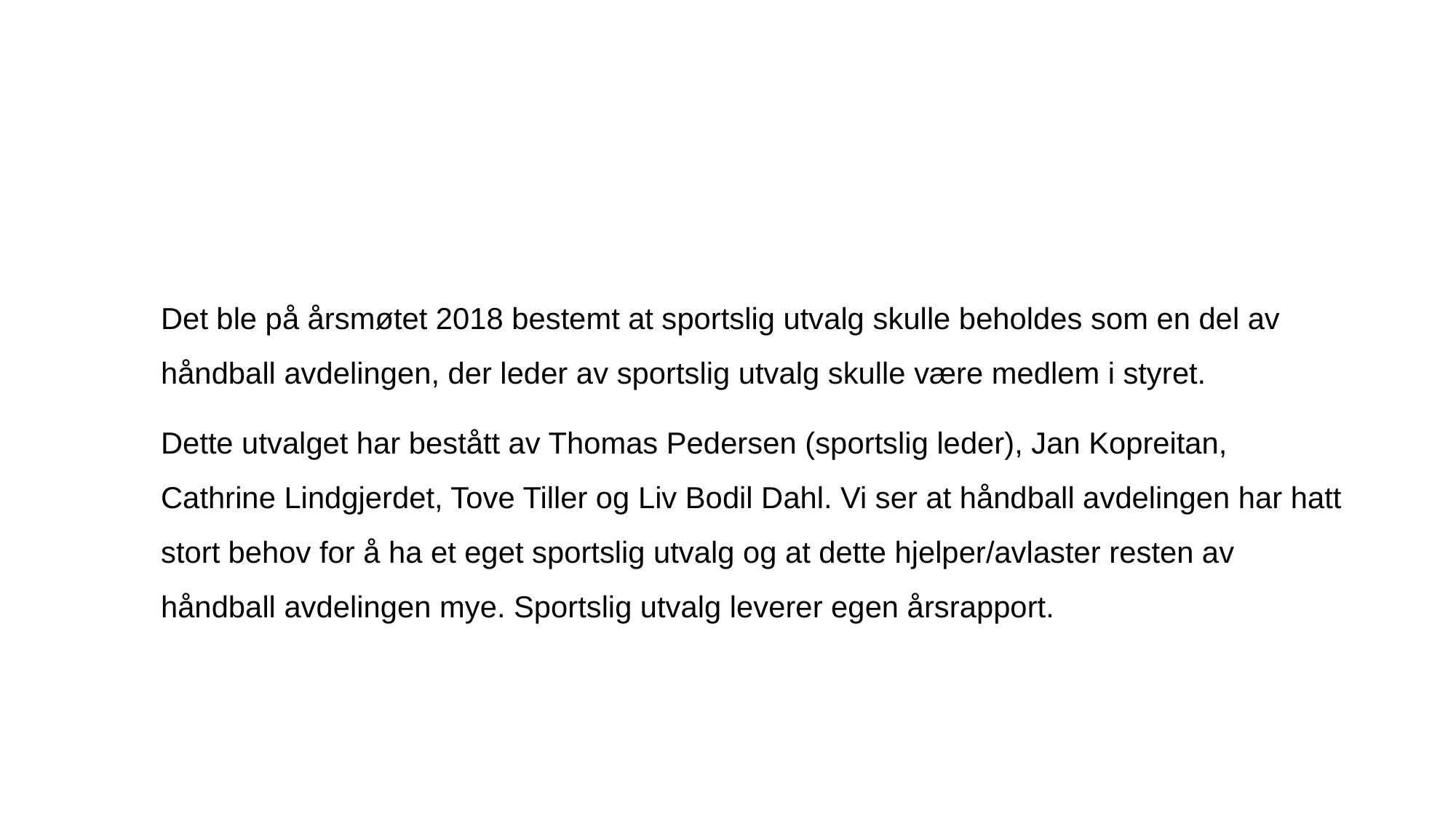

Det ble på årsmøtet 2018 bestemt at sportslig utvalg skulle beholdes som en del av håndball avdelingen, der leder av sportslig utvalg skulle være medlem i styret.
Dette utvalget har bestått av Thomas Pedersen (sportslig leder), Jan Kopreitan, Cathrine Lindgjerdet, Tove Tiller og Liv Bodil Dahl. Vi ser at håndball avdelingen har hatt stort behov for å ha et eget sportslig utvalg og at dette hjelper/avlaster resten av håndball avdelingen mye. Sportslig utvalg leverer egen årsrapport.